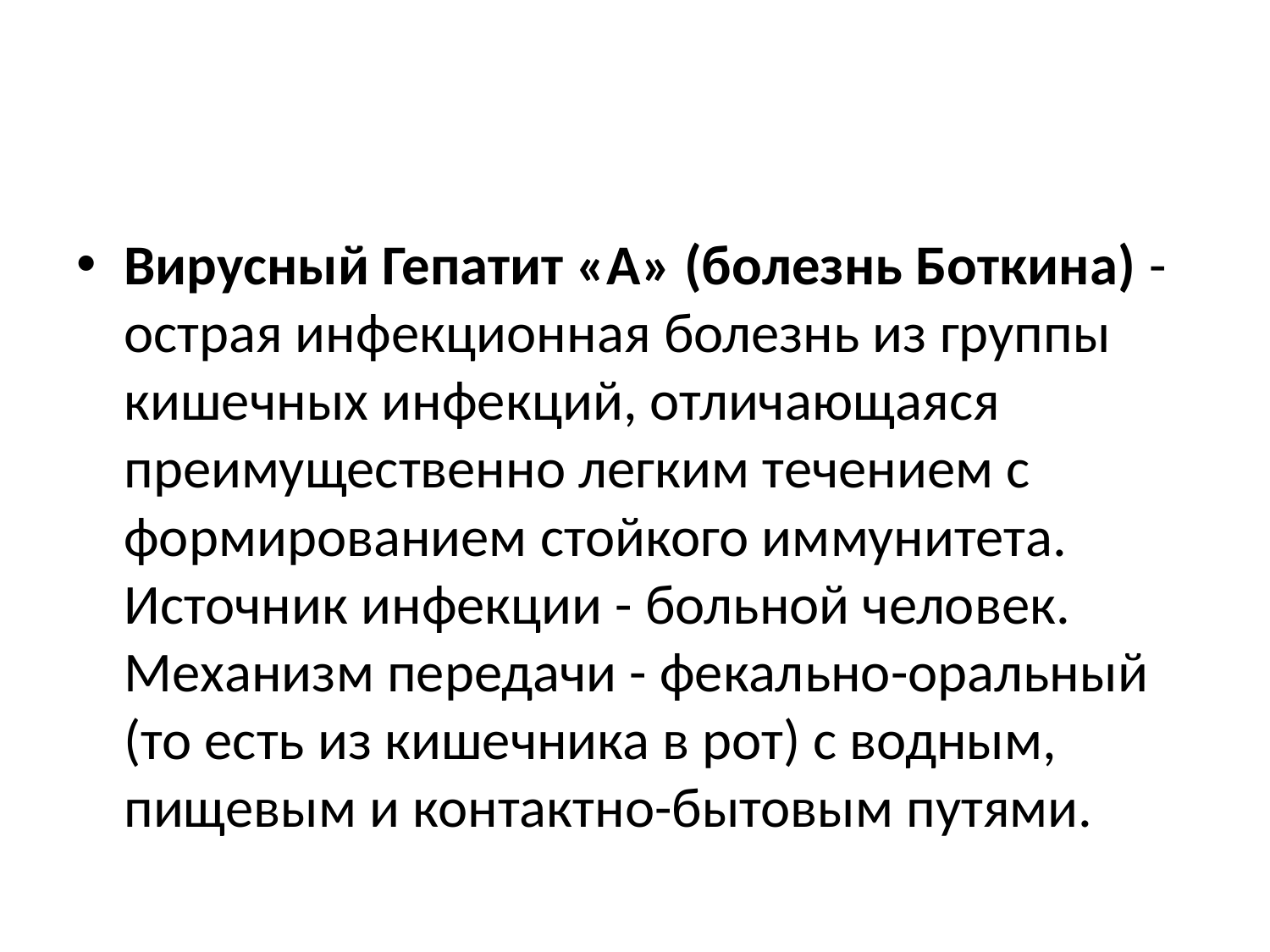

Вирусный Гепатит «А» (болезнь Боткина) - острая инфекционная болезнь из группы кишечных инфекций, отличающаяся преимущественно легким течением с формированием стойкого иммунитета. Источник инфекции - больной человек. Механизм передачи - фекально-оральный (то есть из кишечника в рот) с водным, пищевым и контактно-бытовым путями.